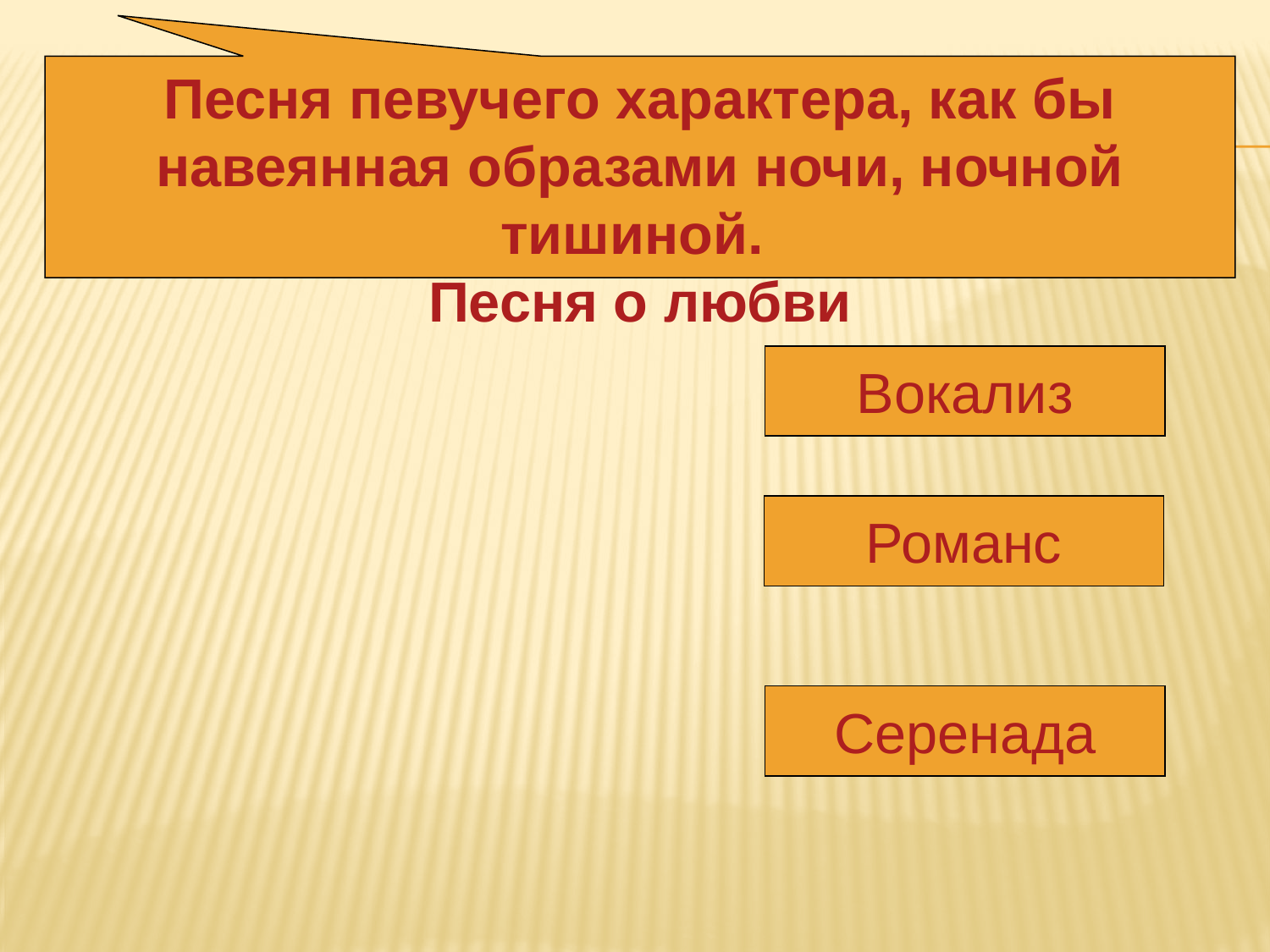

Песня певучего характера, как бы навеянная образами ночи, ночной тишиной.
Песня о любви
Вокализ

Романс
Серенада